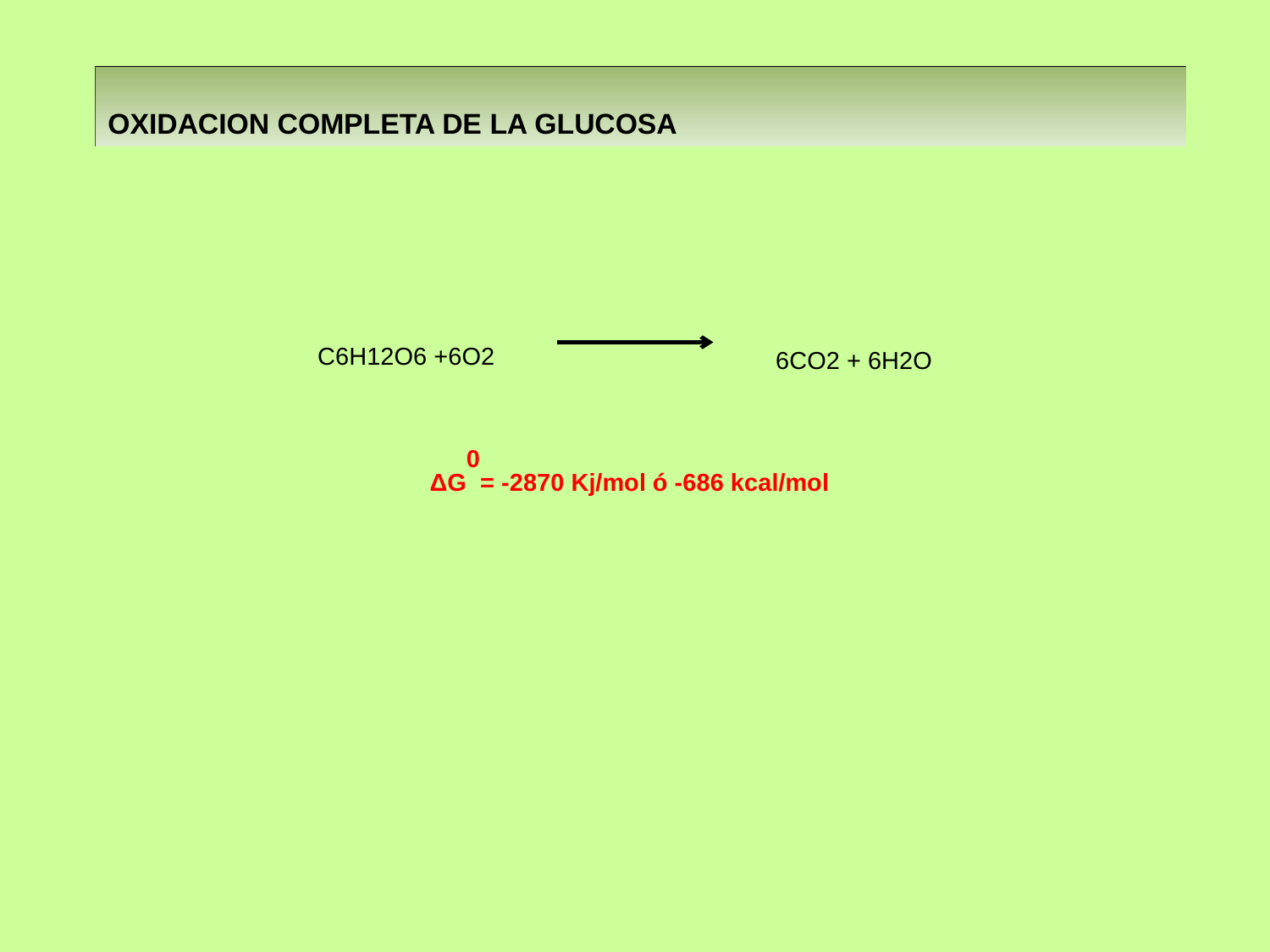

OXIDACION COMPLETA DE LA GLUCOSA
C6H12O6 +6O2
6CO2 + 6H2O
ΔG0= -2870 Kj/mol ó -686 kcal/mol